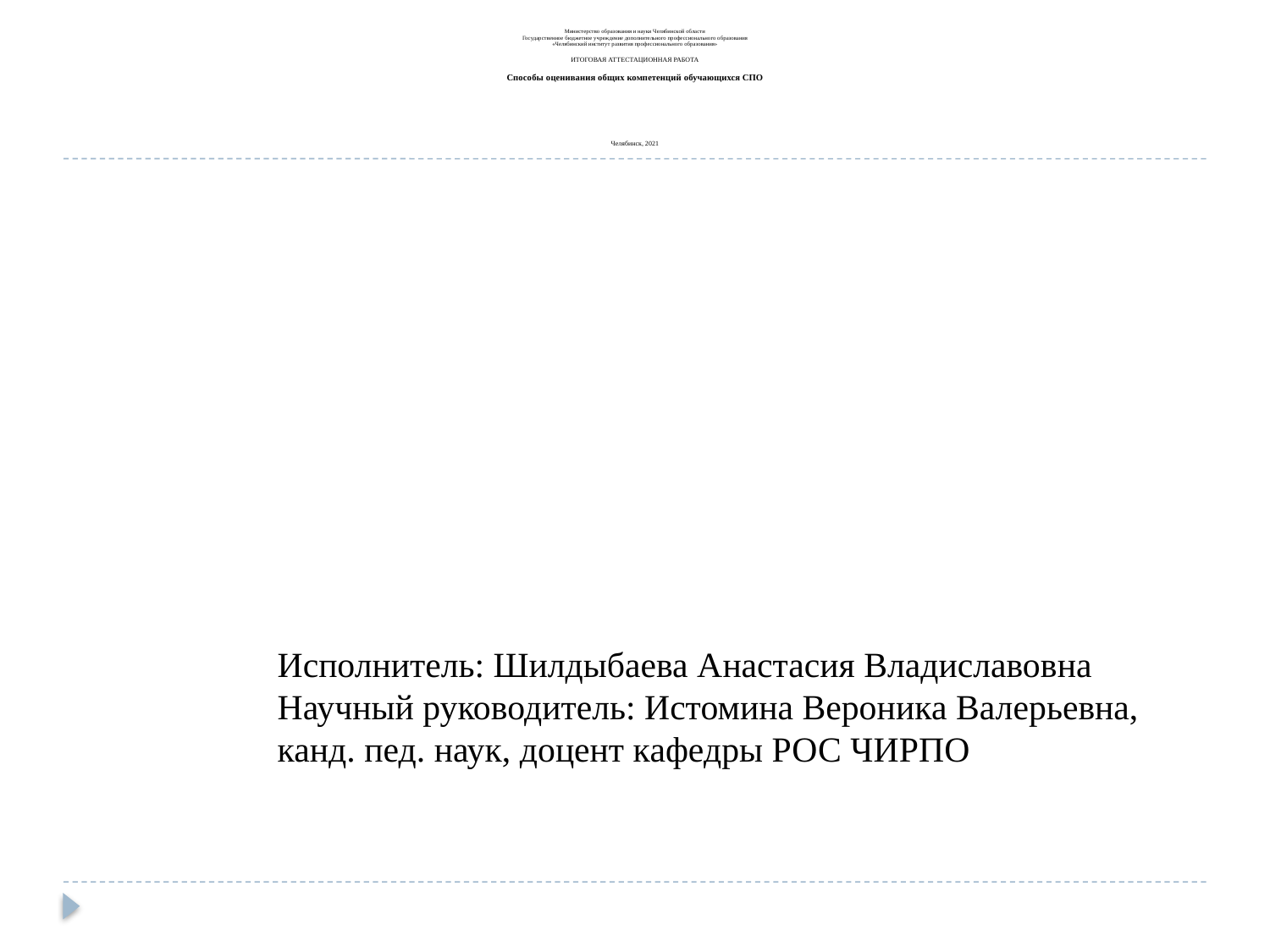

Министерство образования и науки Челябинской области
Государственное бюджетное учреждение дополнительного профессионального образования
«Челябинский институт развития профессионального образования»
ИТОГОВАЯ АТТЕСТАЦИОННАЯ РАБОТА
Способы оценивания общих компетенций обучающихся СПО
Челябинск, 2021

Исполнитель: Шилдыбаева Анастасия Владиславовна
Научный руководитель: Истомина Вероника Валерьевна,
канд. пед. наук, доцент кафедры РОС ЧИРПО